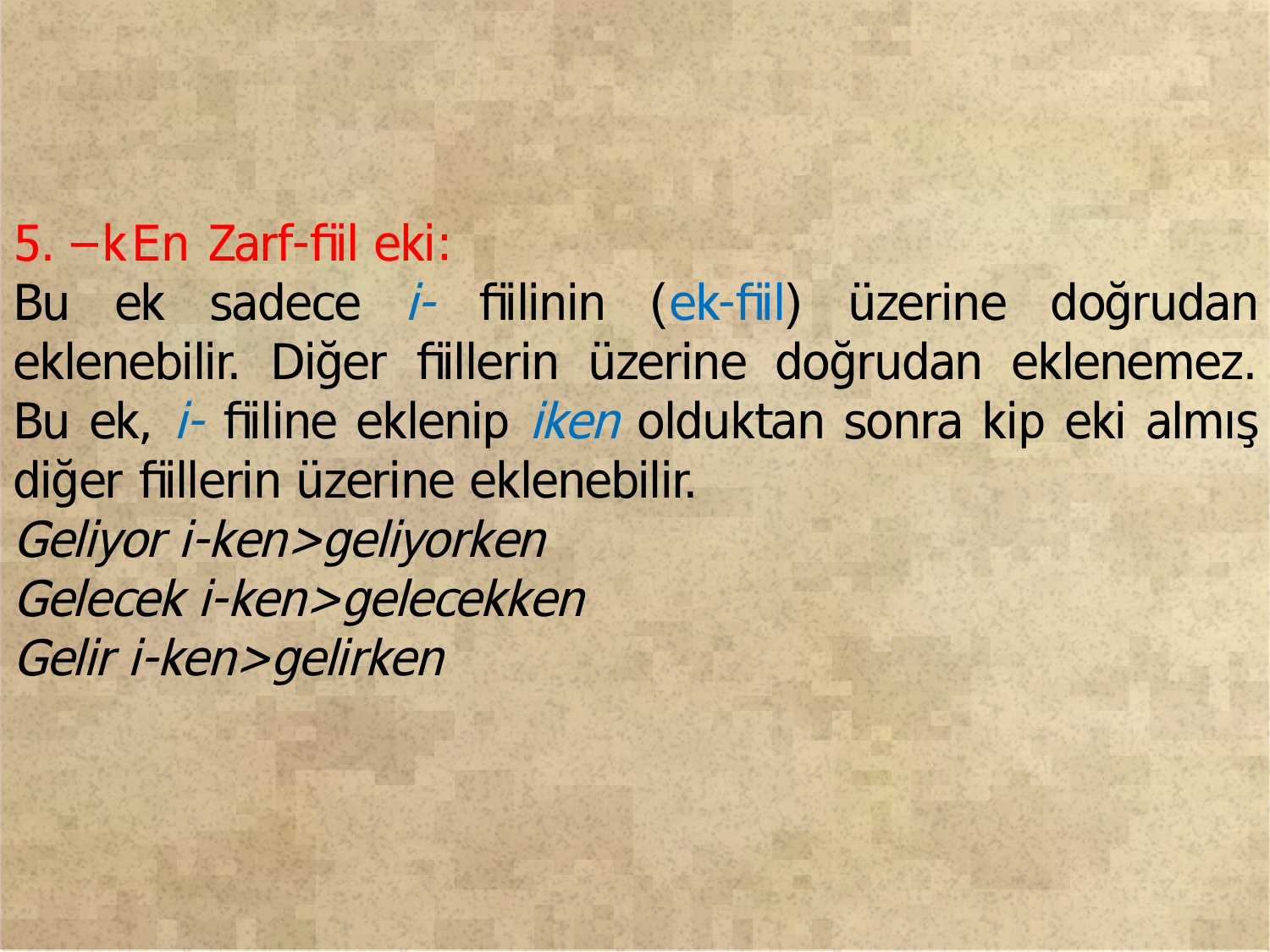

5. –kEn Zarf-fiil eki:
Bu ek sadece i- fiilinin (ek-fiil) üzerine doğrudan eklenebilir. Diğer fiillerin üzerine doğrudan eklenemez. Bu ek, i- fiiline eklenip iken olduktan sonra kip eki almış diğer fiillerin üzerine eklenebilir.
Geliyor i-ken>geliyorken
Gelecek i-ken>gelecekken
Gelir i-ken>gelirken